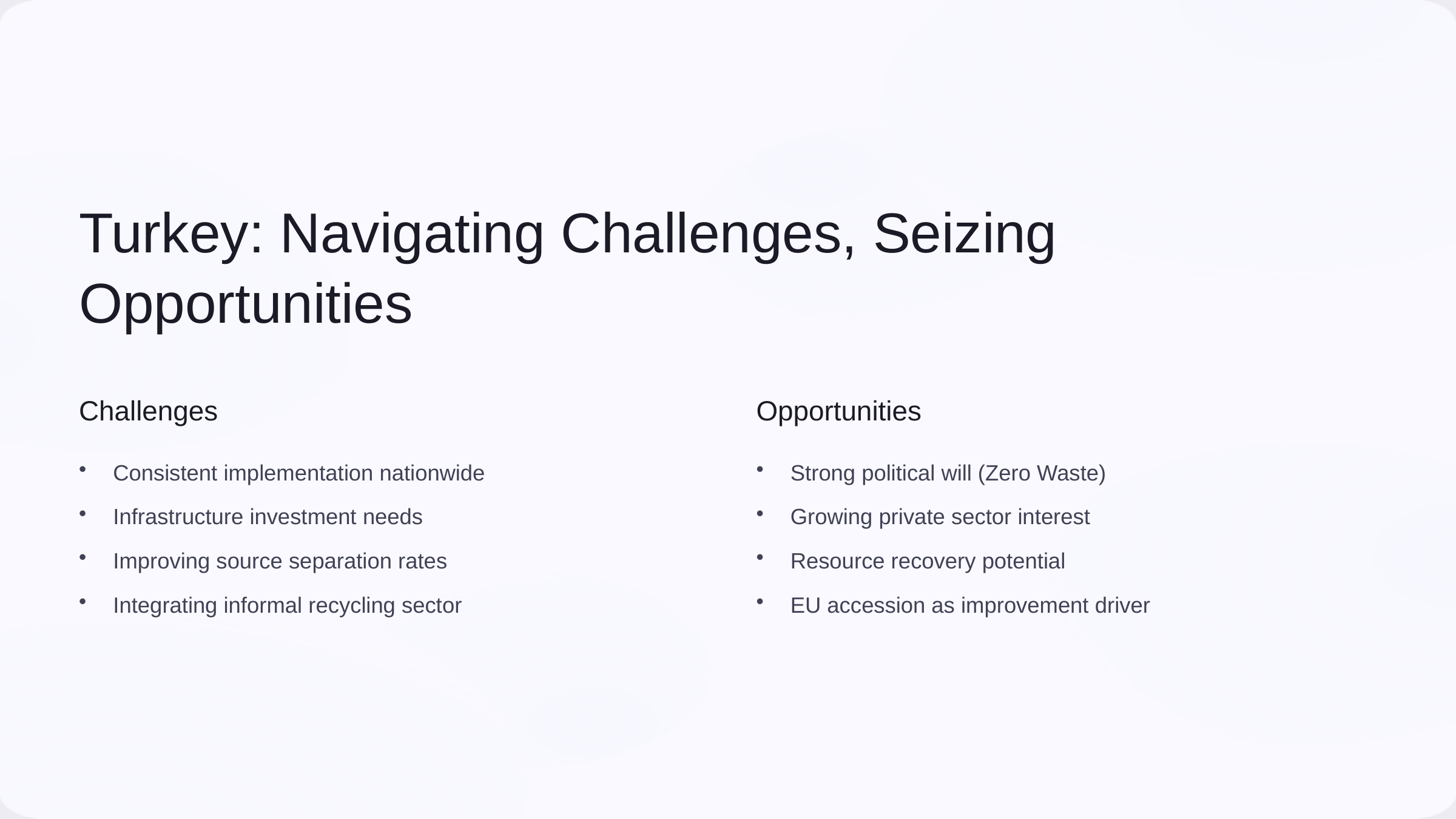

Turkey: Navigating Challenges, Seizing Opportunities
Challenges
Opportunities
Consistent implementation nationwide
Strong political will (Zero Waste)
Infrastructure investment needs
Growing private sector interest
Improving source separation rates
Resource recovery potential
Integrating informal recycling sector
EU accession as improvement driver